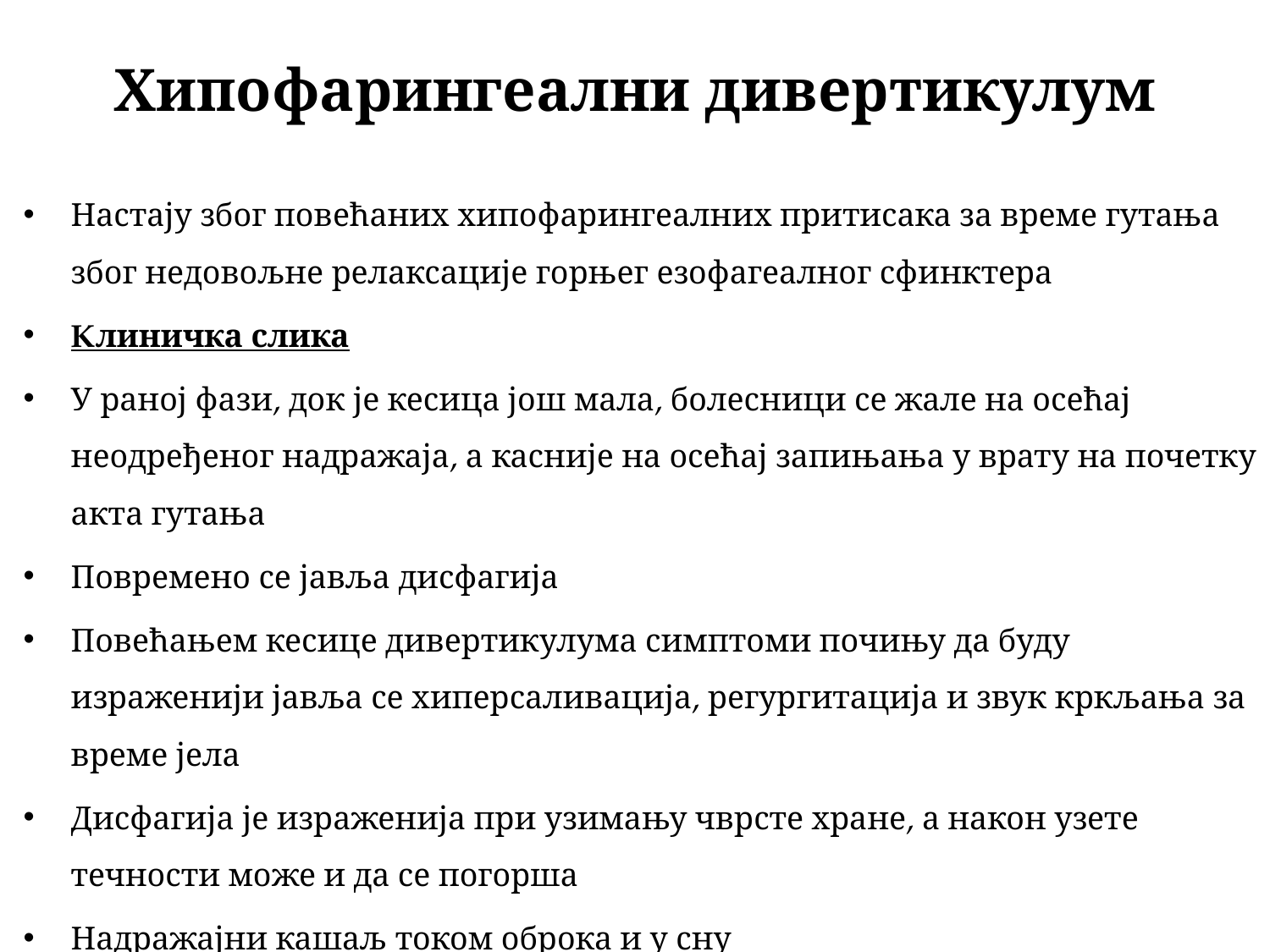

# Хипофарингеални дивертикулум
Настају због повећаних хипофарингеалних притисака за време гутања због недовољне релаксације горњег езофагеалног сфинктера
Kлиничка слика
У раној фази, док је кесица још мала, болесници се жале на осећај неодређеног надражаја, а касније на осећај запињања у врату на почетку акта гутања
Повремено се јавља дисфагија
Повећањем кесице дивертикулума симптоми почињу да буду израженији јавља се хиперсаливација, регургитација и звук кркљања за време јела
Дисфагија је израженија при узимању чврсте хране, а након узете течности може и да се погорша
Надражајни кашаљ током оброка и у сну